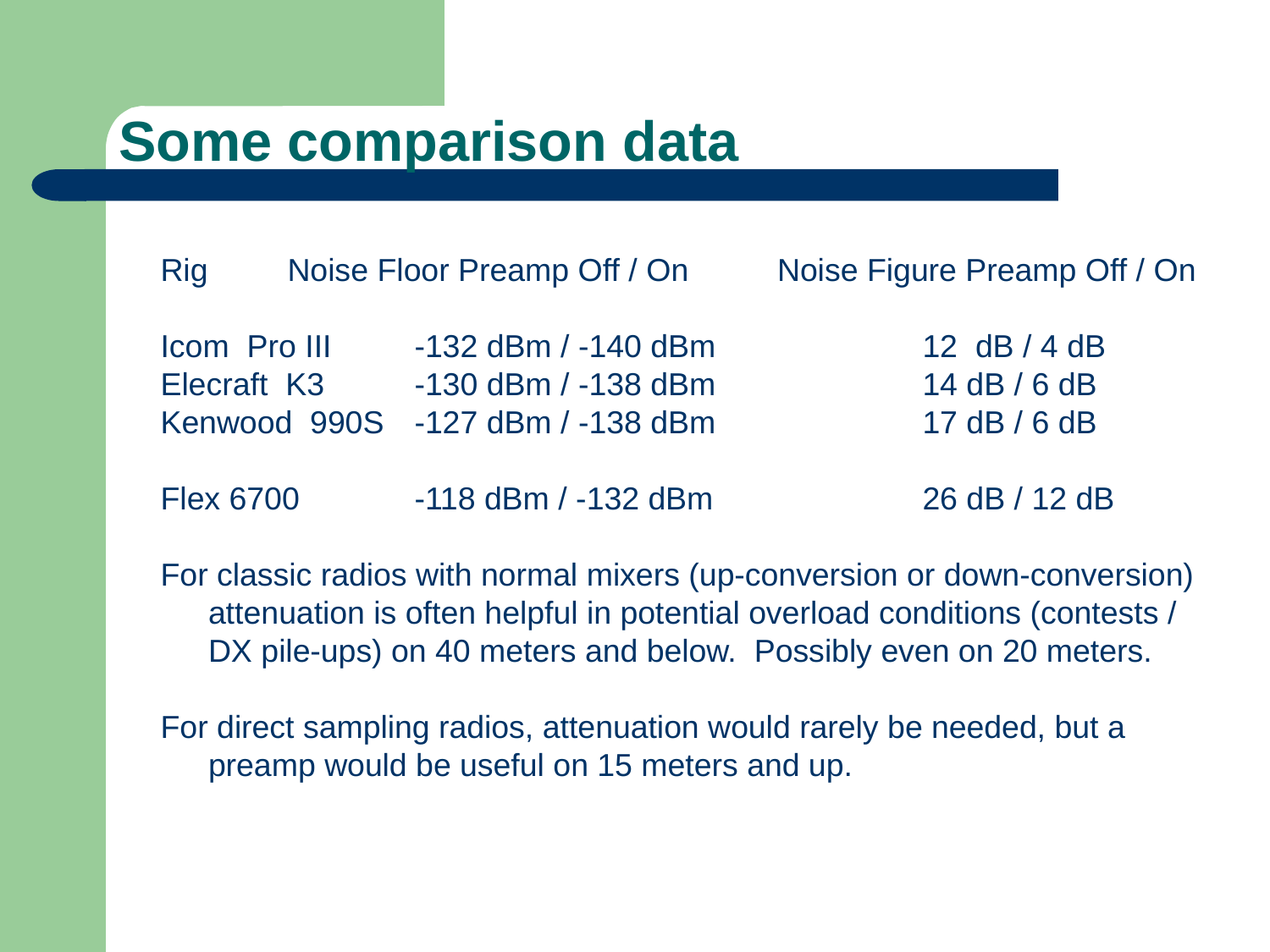

# Some comparison data
Rig	Noise Floor Preamp Off / On          Noise Figure Preamp Off / On

Icom  Pro III	-132 dBm / -140 dBm		12  dB / 4 dB
Elecraft  K3	-130 dBm / -138 dBm		14 dB / 6 dB
Kenwood  990S	-127 dBm / -138 dBm		17 dB / 6 dB

Flex 6700	-118 dBm / -132 dBm		26 dB / 12 dB

For classic radios with normal mixers (up-conversion or down-conversion) attenuation is often helpful in potential overload conditions (contests / DX pile-ups) on 40 meters and below.  Possibly even on 20 meters.

For direct sampling radios, attenuation would rarely be needed, but a preamp would be useful on 15 meters and up.